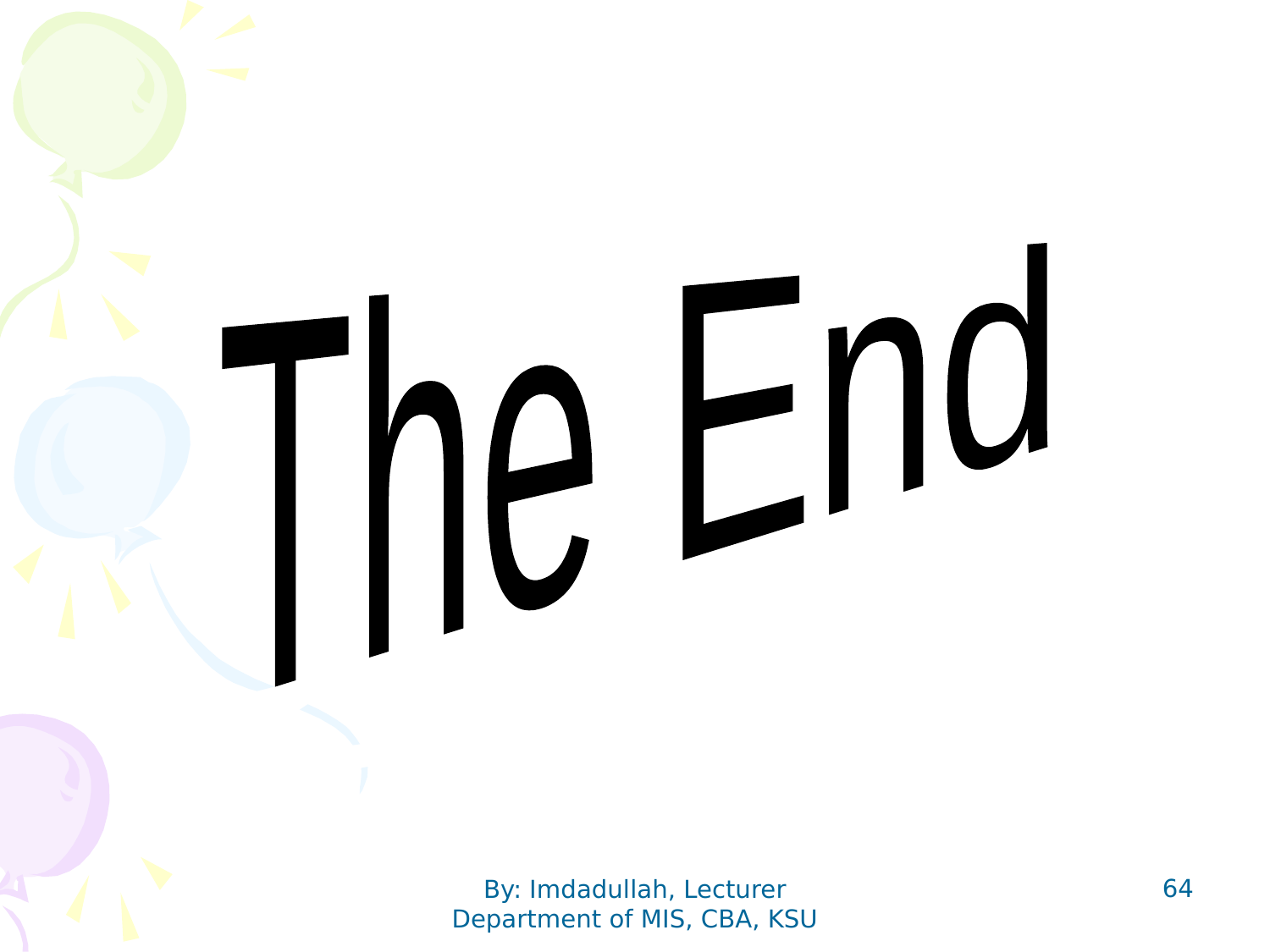

The End
64
By: Imdadullah, Lecturer Department of MIS, CBA, KSU